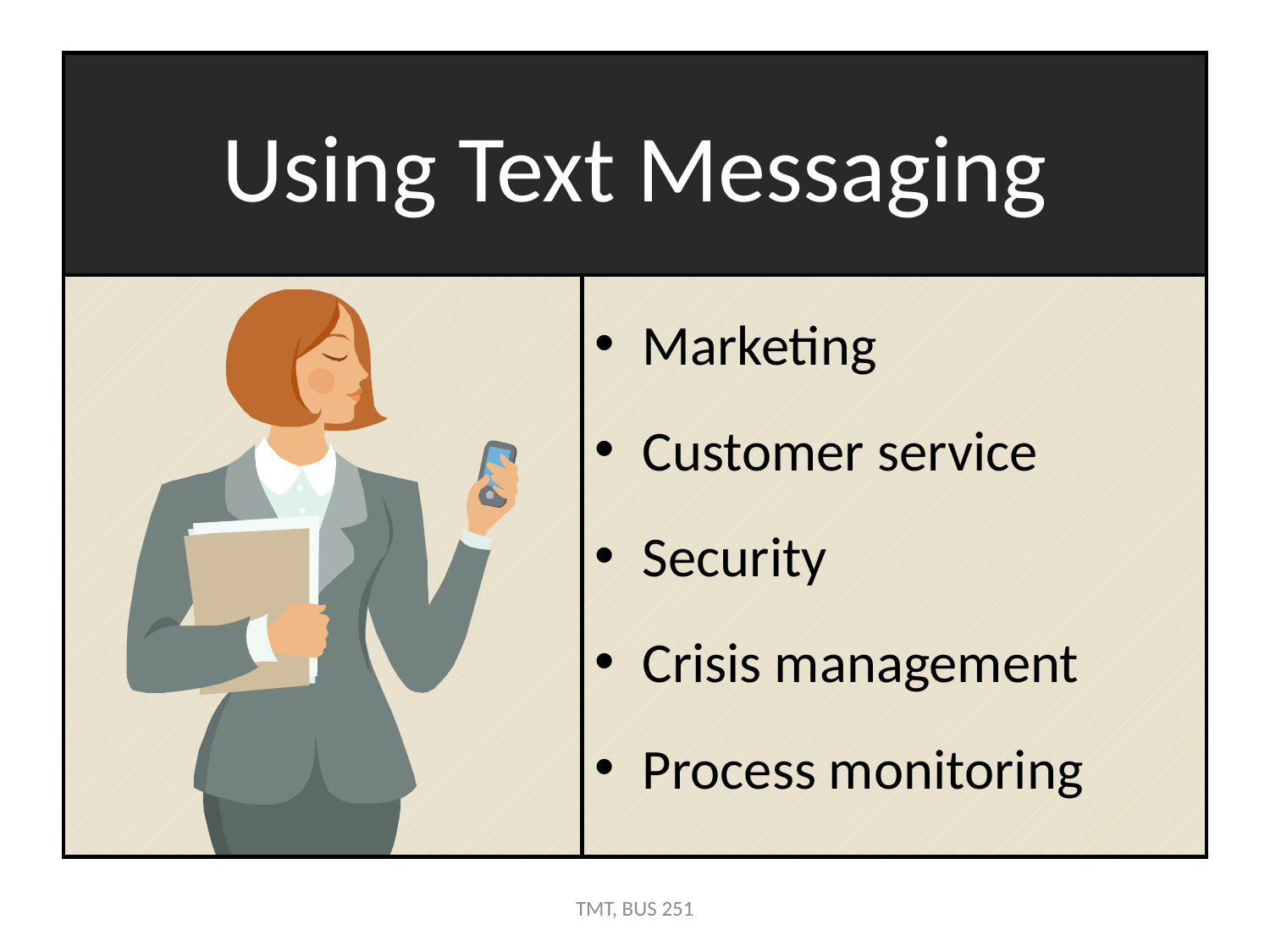

# Using Text Messaging

Marketing
Customer service
Security
Crisis management
Process monitoring
TMT, BUS 251